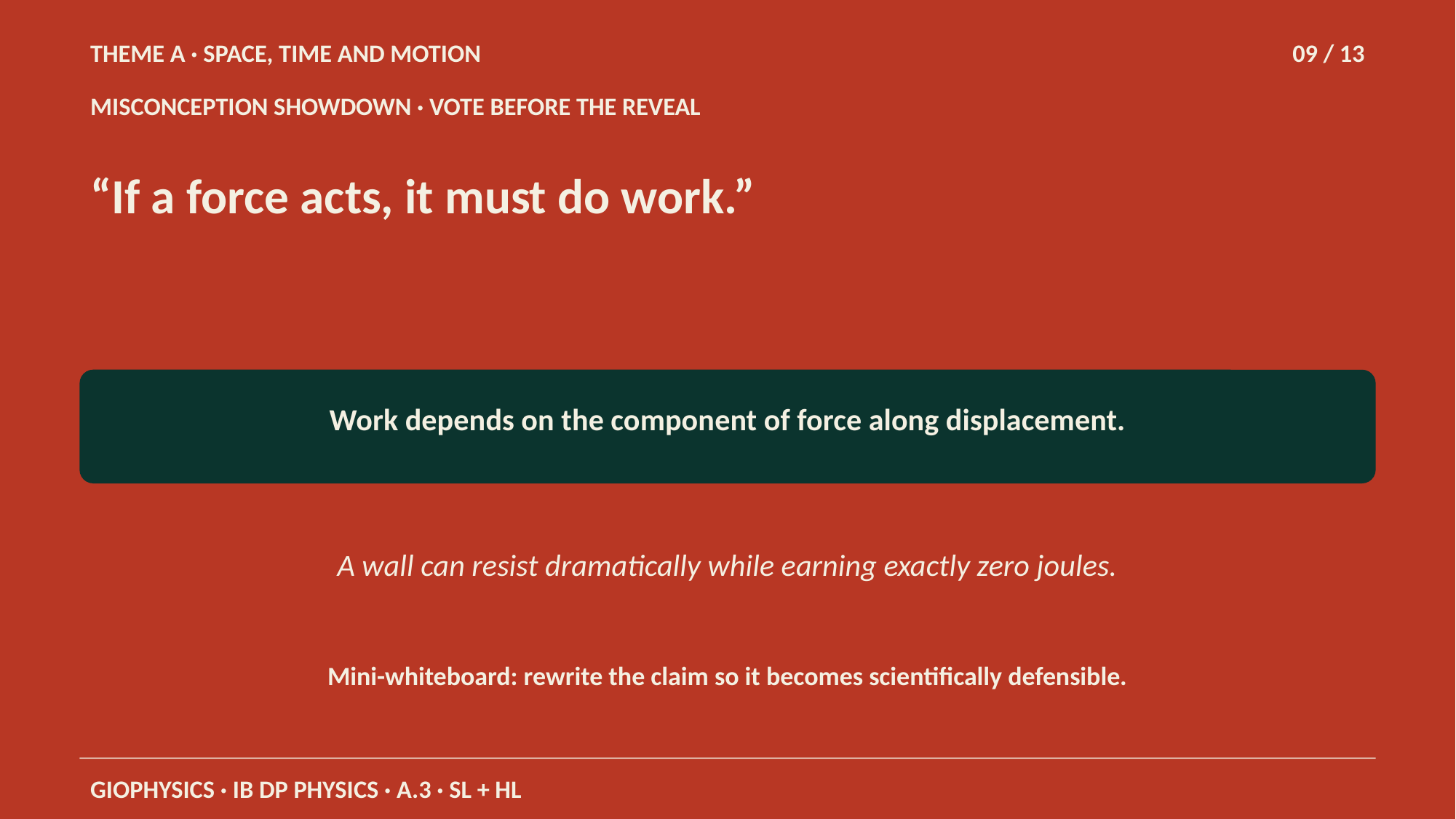

THEME A · SPACE, TIME AND MOTION
09 / 13
MISCONCEPTION SHOWDOWN · VOTE BEFORE THE REVEAL
“If a force acts, it must do work.”

Work depends on the component of force along displacement.
A wall can resist dramatically while earning exactly zero joules.
Mini-whiteboard: rewrite the claim so it becomes scientifically defensible.

GIOPHYSICS · IB DP PHYSICS · A.3 · SL + HL